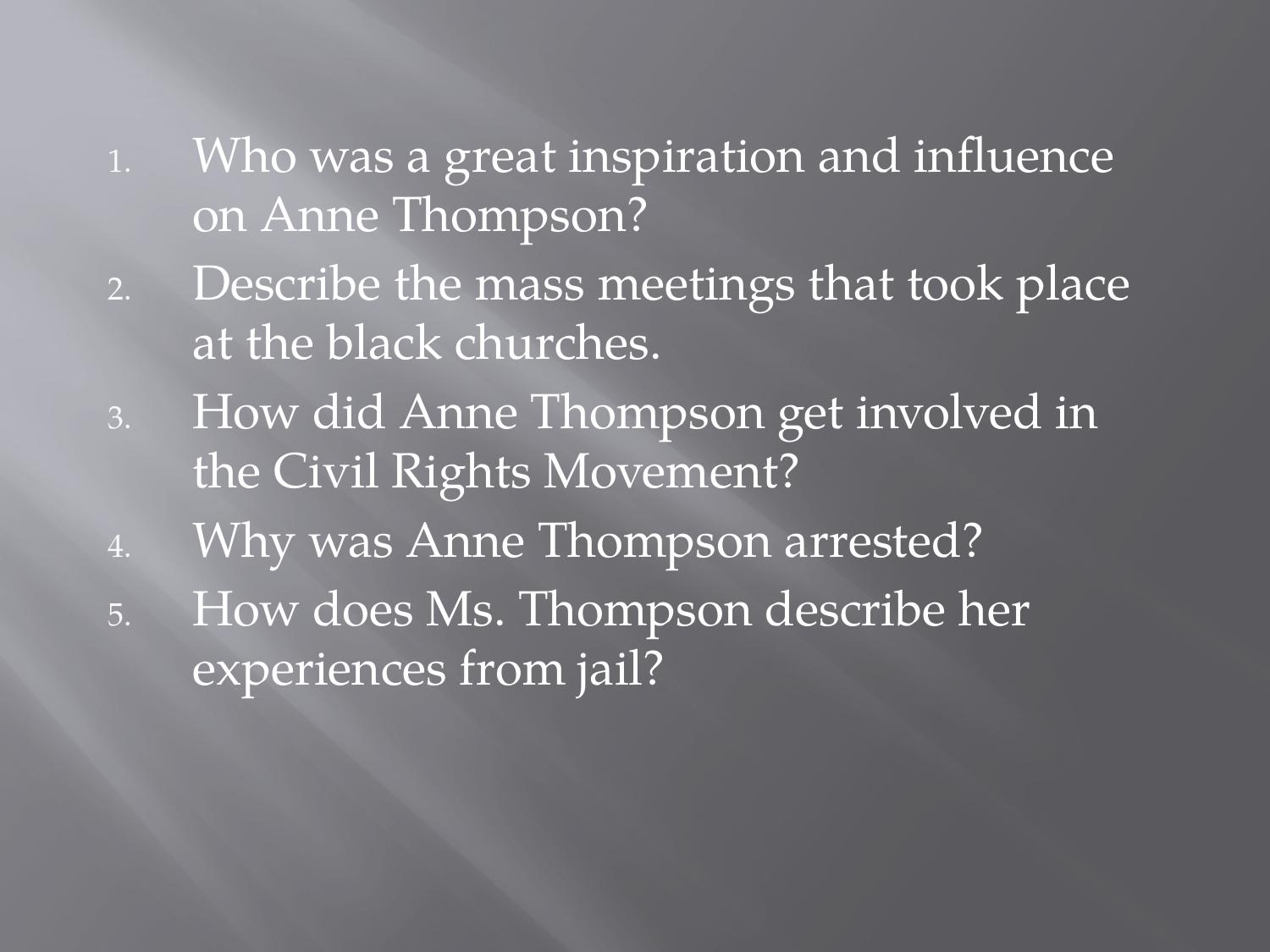

Who was a great inspiration and influence on Anne Thompson?
Describe the mass meetings that took place at the black churches.
How did Anne Thompson get involved in the Civil Rights Movement?
Why was Anne Thompson arrested?
How does Ms. Thompson describe her experiences from jail?